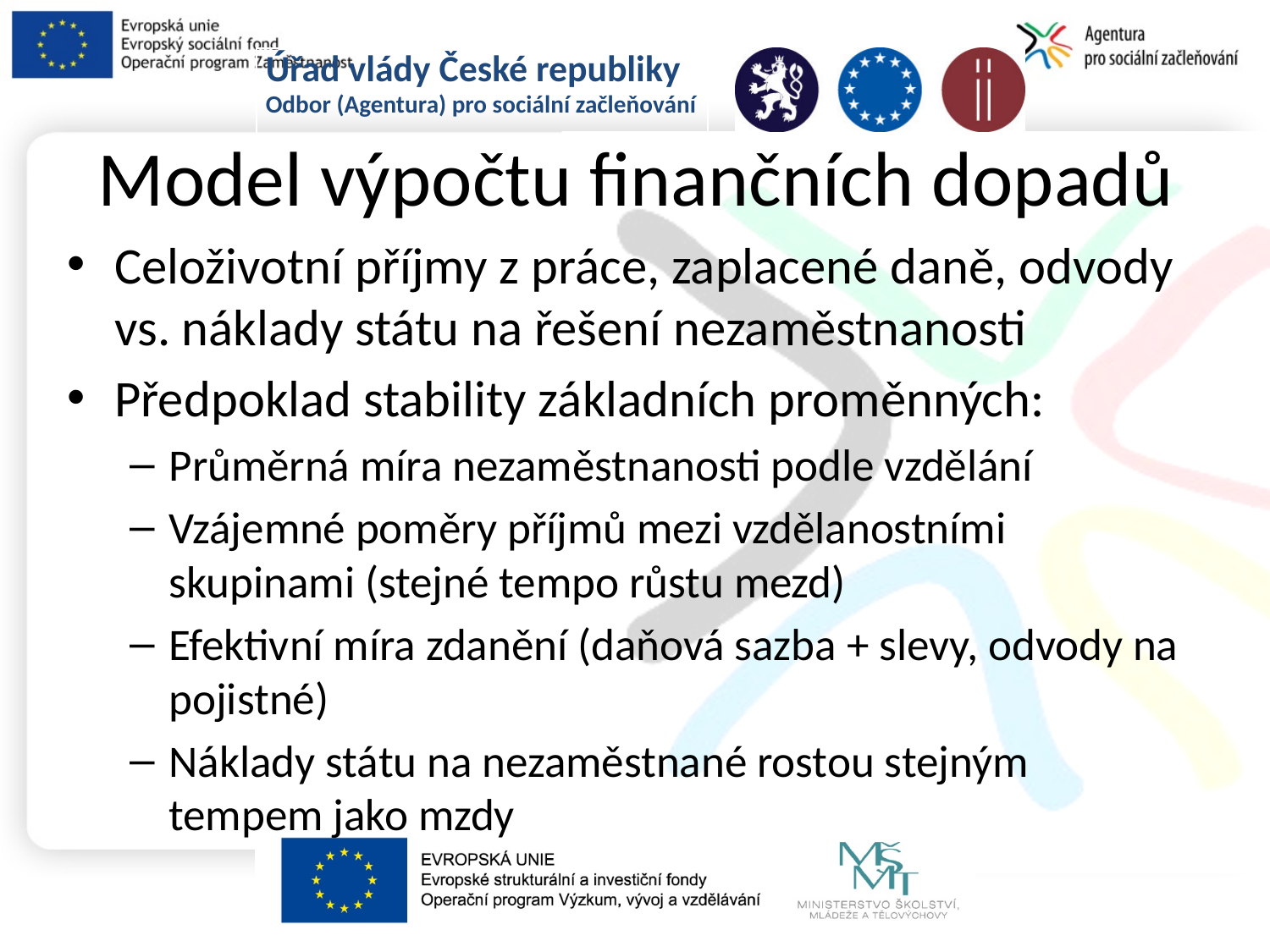

# Model výpočtu finančních dopadů
Celoživotní příjmy z práce, zaplacené daně, odvody vs. náklady státu na řešení nezaměstnanosti
Předpoklad stability základních proměnných:
Průměrná míra nezaměstnanosti podle vzdělání
Vzájemné poměry příjmů mezi vzdělanostními skupinami (stejné tempo růstu mezd)
Efektivní míra zdanění (daňová sazba + slevy, odvody na pojistné)
Náklady státu na nezaměstnané rostou stejným tempem jako mzdy